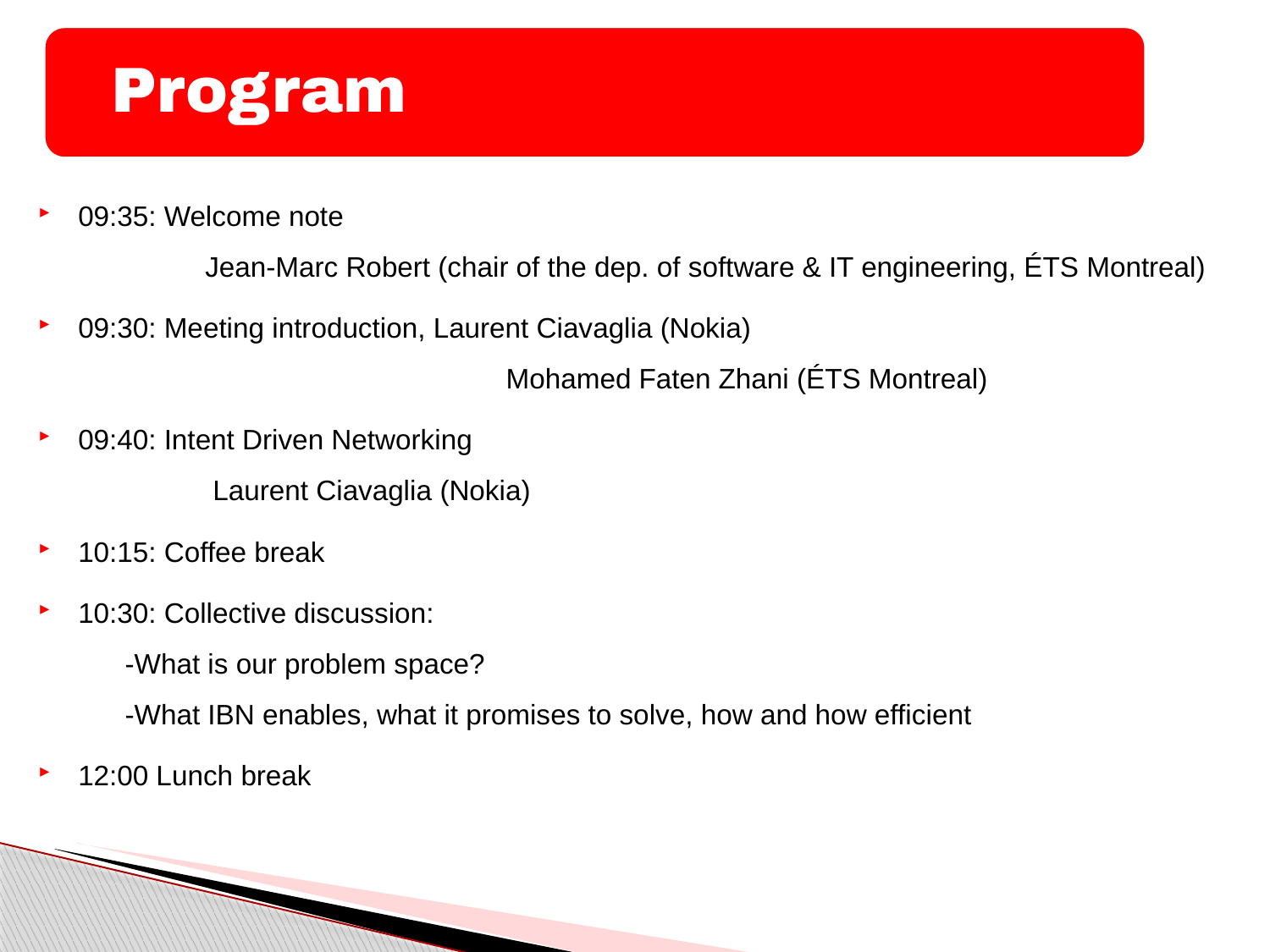

Program
09:35: Welcome note
	Jean-Marc Robert (chair of the dep. of software & IT engineering, ÉTS Montreal)
09:30: Meeting introduction, Laurent Ciavaglia (Nokia)
			      Mohamed Faten Zhani (ÉTS Montreal)
09:40: Intent Driven Networking
	 Laurent Ciavaglia (Nokia)
10:15: Coffee break
10:30: Collective discussion:
      -What is our problem space?
      -What IBN enables, what it promises to solve, how and how efficient
12:00 Lunch break